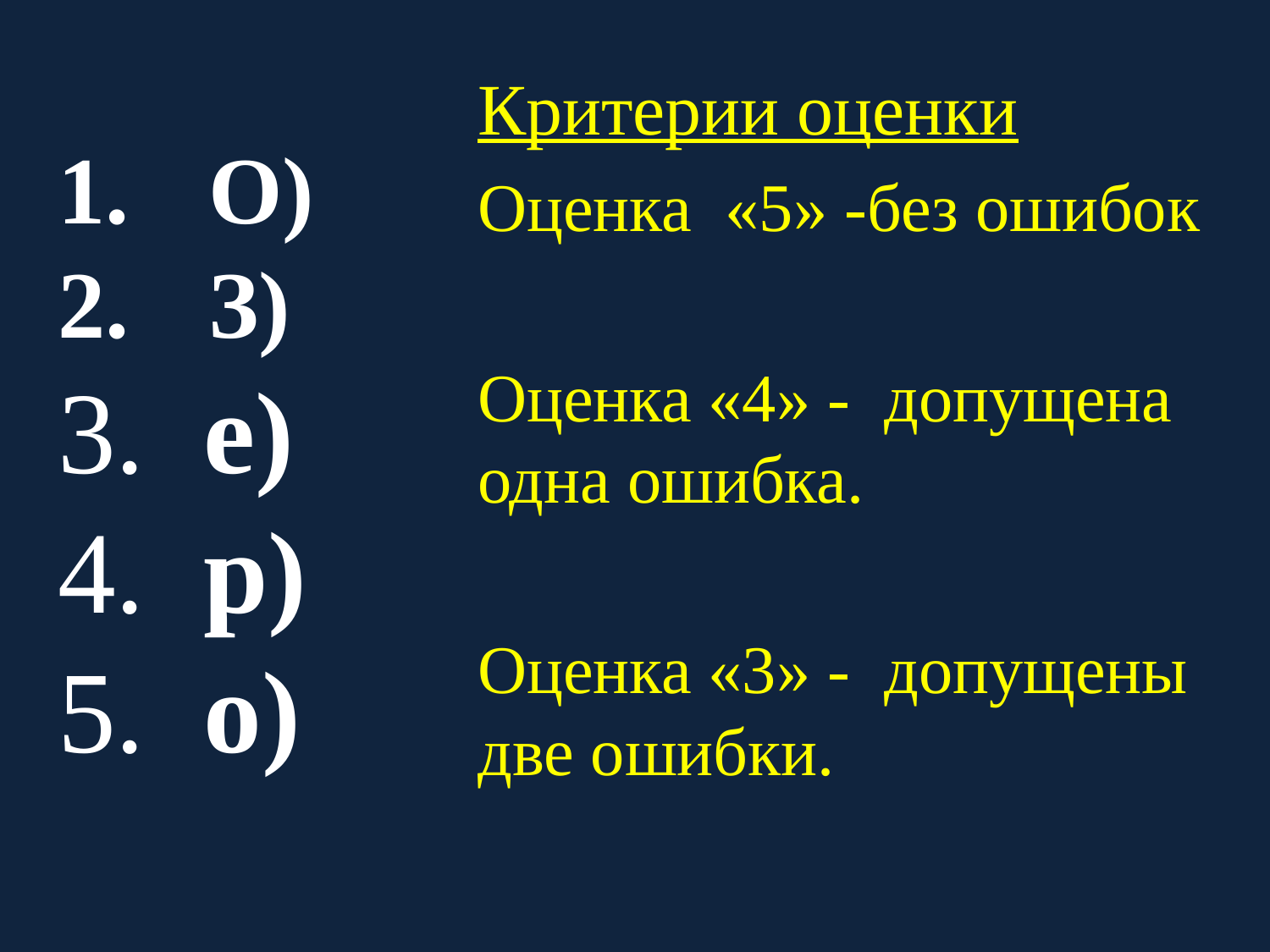

Критерии оценки
Оценка  «5» -без ошибок

Оценка «4» -  допущена одна ошибка.

Оценка «3» -  допущены две ошибки.

 О)
 З)
3.  е)
4.  р)
5.  о)
#